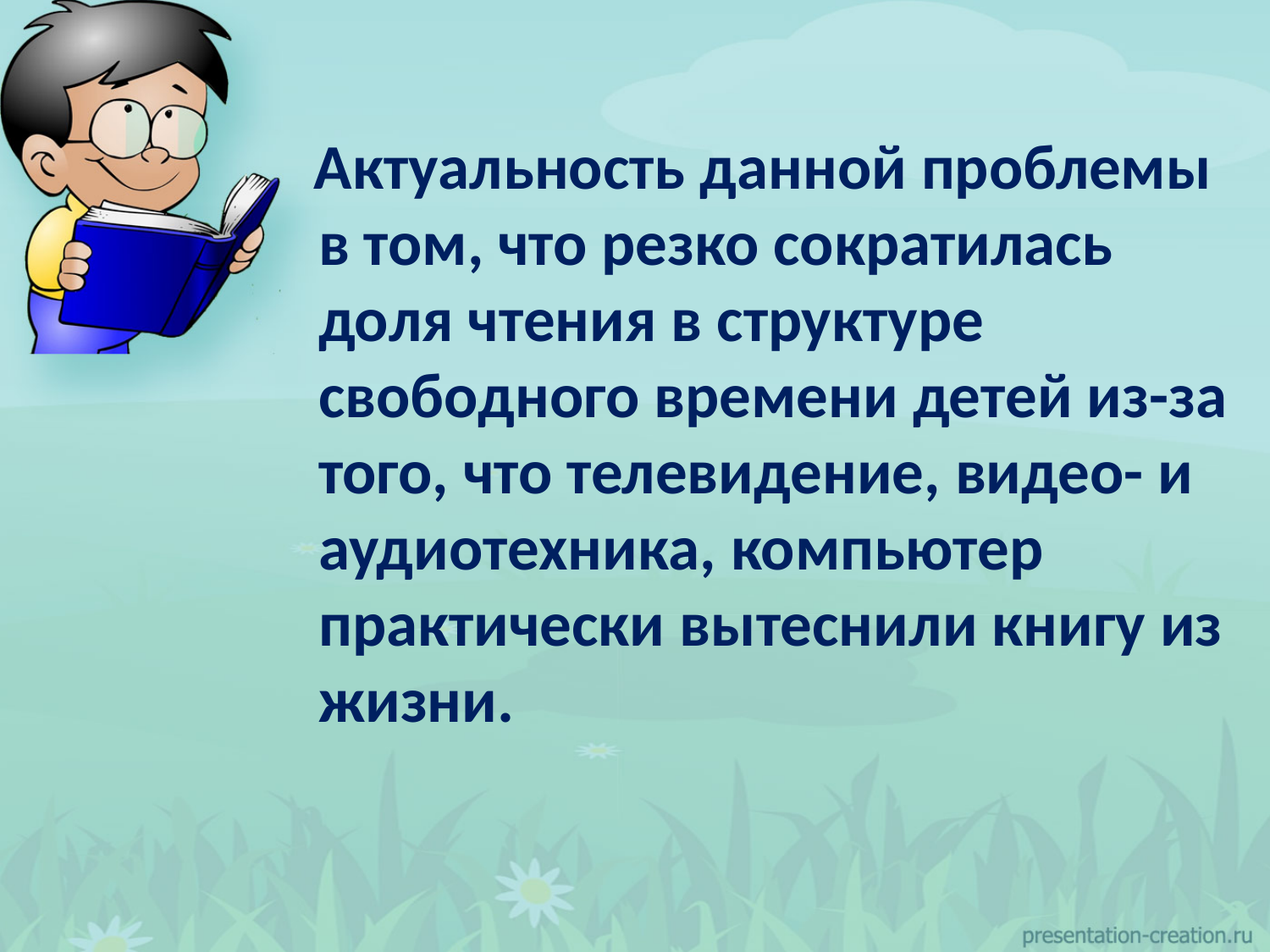

Актуальность данной проблемы в том, что резко сократилась доля чтения в структуре свободного времени детей из-за того, что телевидение, видео- и  аудиотехника, компьютер практически вытеснили книгу из жизни.